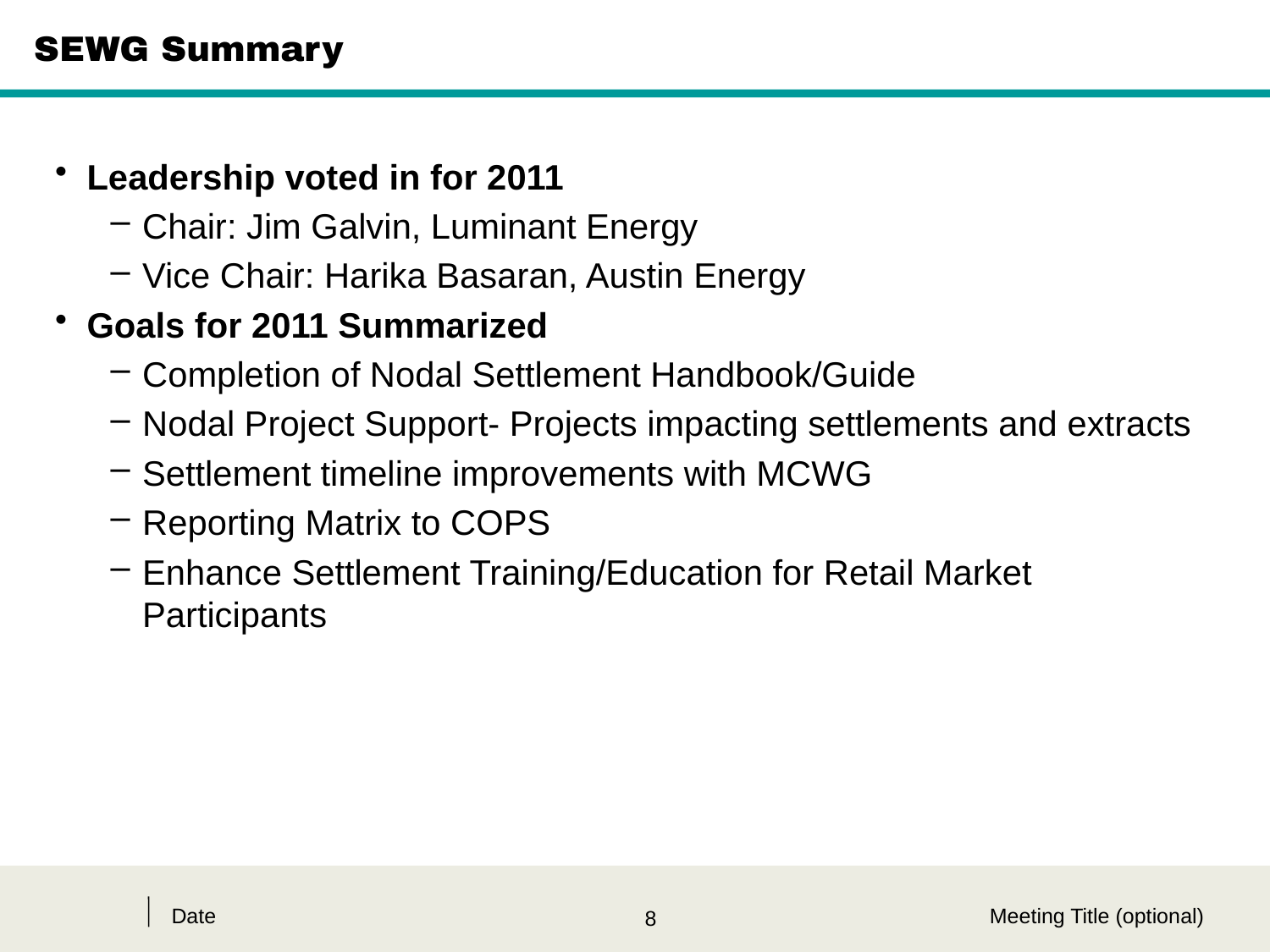

# SEWG Summary
Leadership voted in for 2011
Chair: Jim Galvin, Luminant Energy
Vice Chair: Harika Basaran, Austin Energy
Goals for 2011 Summarized
Completion of Nodal Settlement Handbook/Guide
Nodal Project Support- Projects impacting settlements and extracts
Settlement timeline improvements with MCWG
Reporting Matrix to COPS
Enhance Settlement Training/Education for Retail Market Participants

Date
Meeting Title (optional)